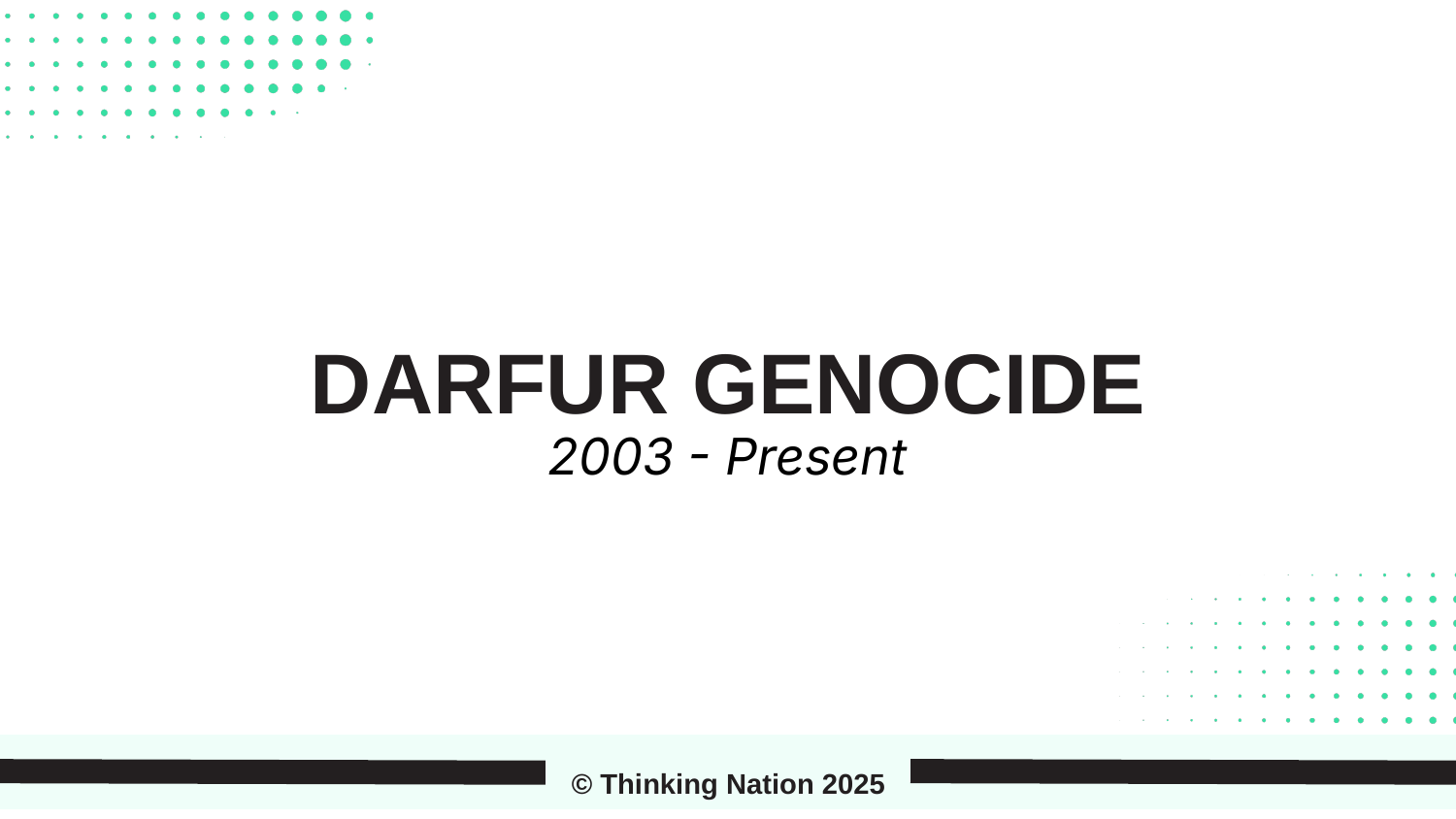

DARFUR GENOCIDE
2003 - Present

© Thinking Nation 2025